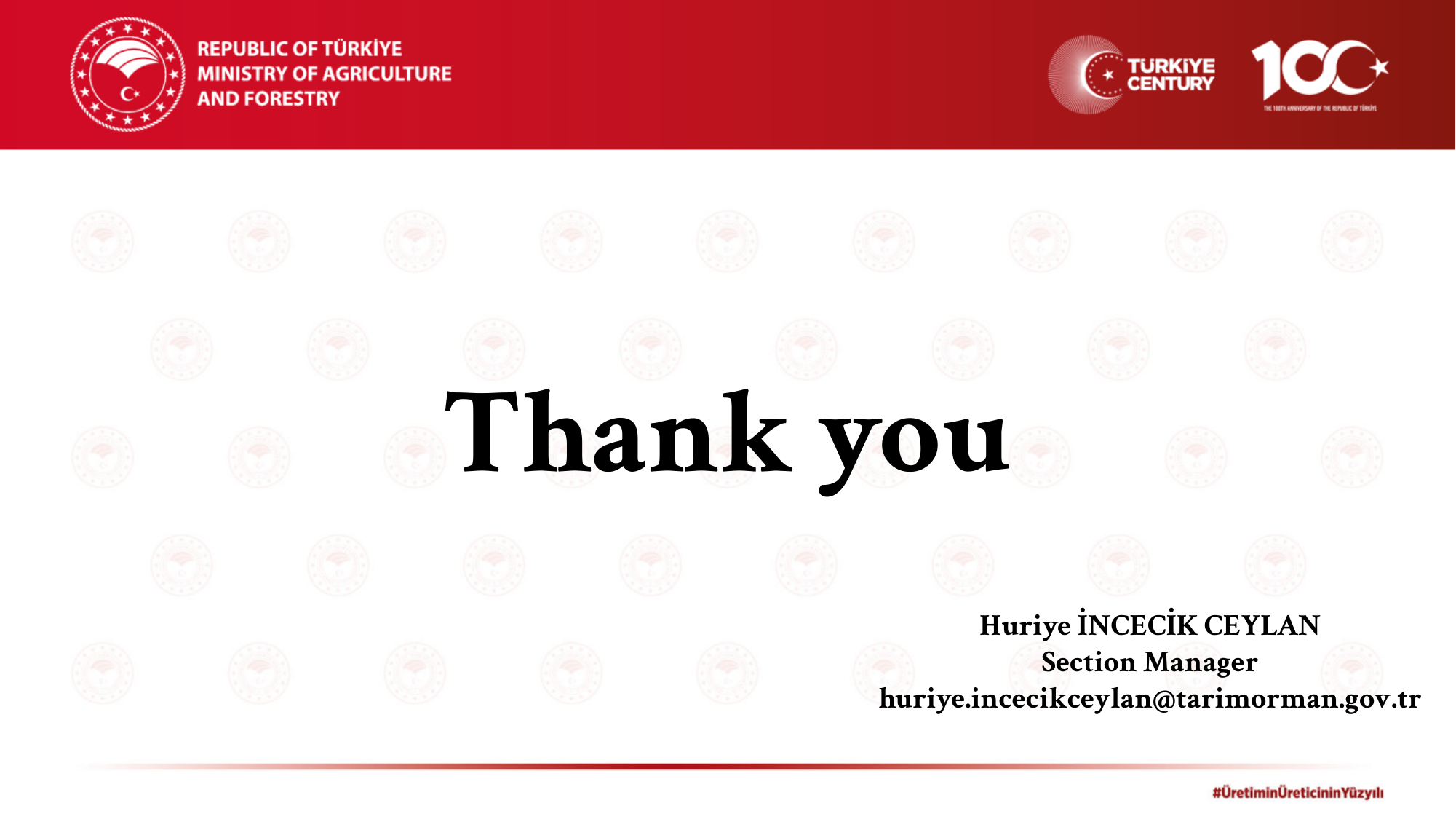

# Thank you
Huriye İNCECİK CEYLAN
Section Manager
huriye.incecikceylan@tarimorman.gov.tr